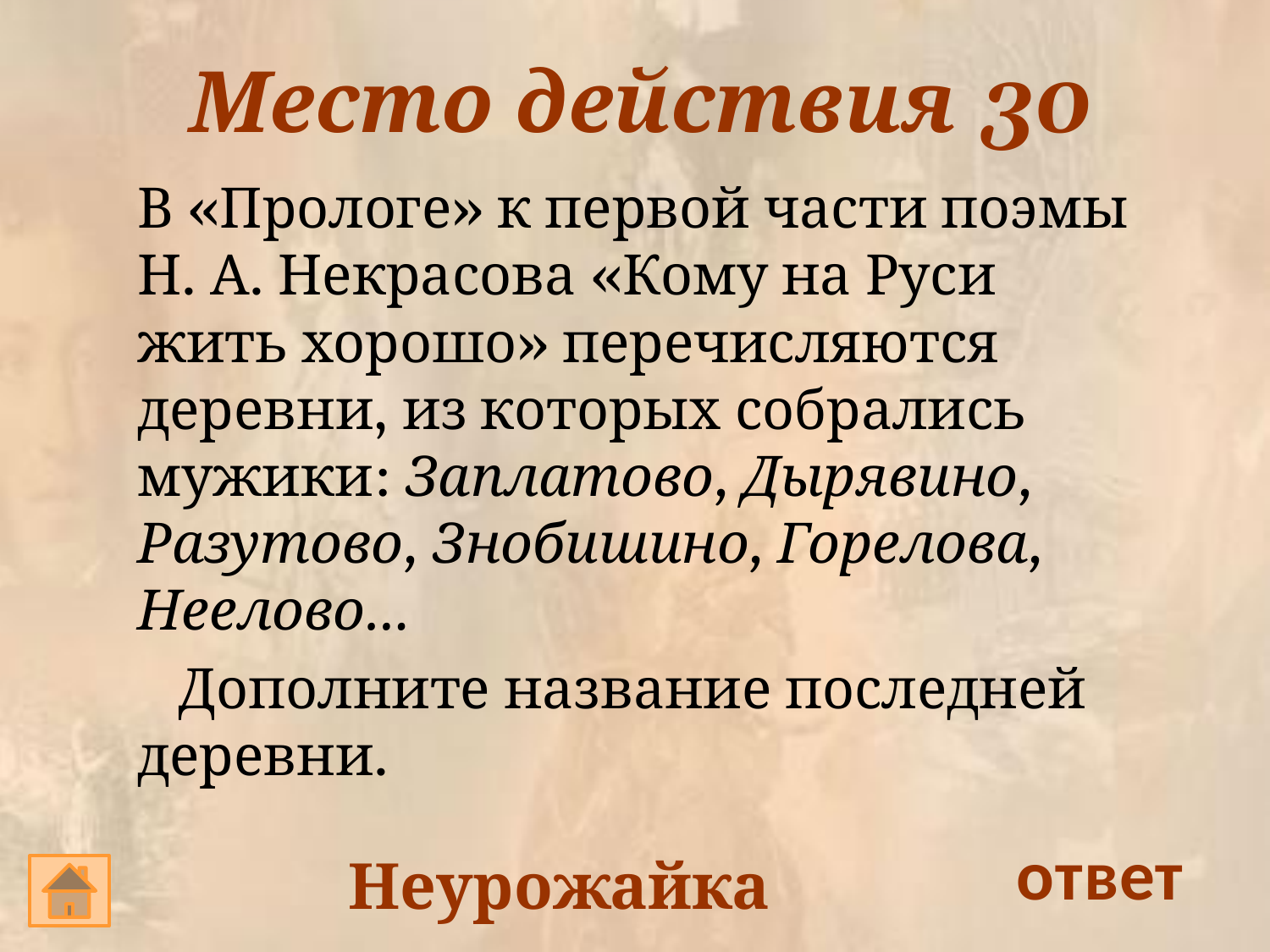

# Место действия 30
В «Прологе» к первой части поэмы Н. А. Некрасова «Кому на Руси жить хорошо» перечисляются  деревни, из которых собрались мужики: Заплатово, Дырявино, Разутово, Знобишино, Горелова, Неелово…
   Дополните название последней  деревни.
ответ
Неурожайка